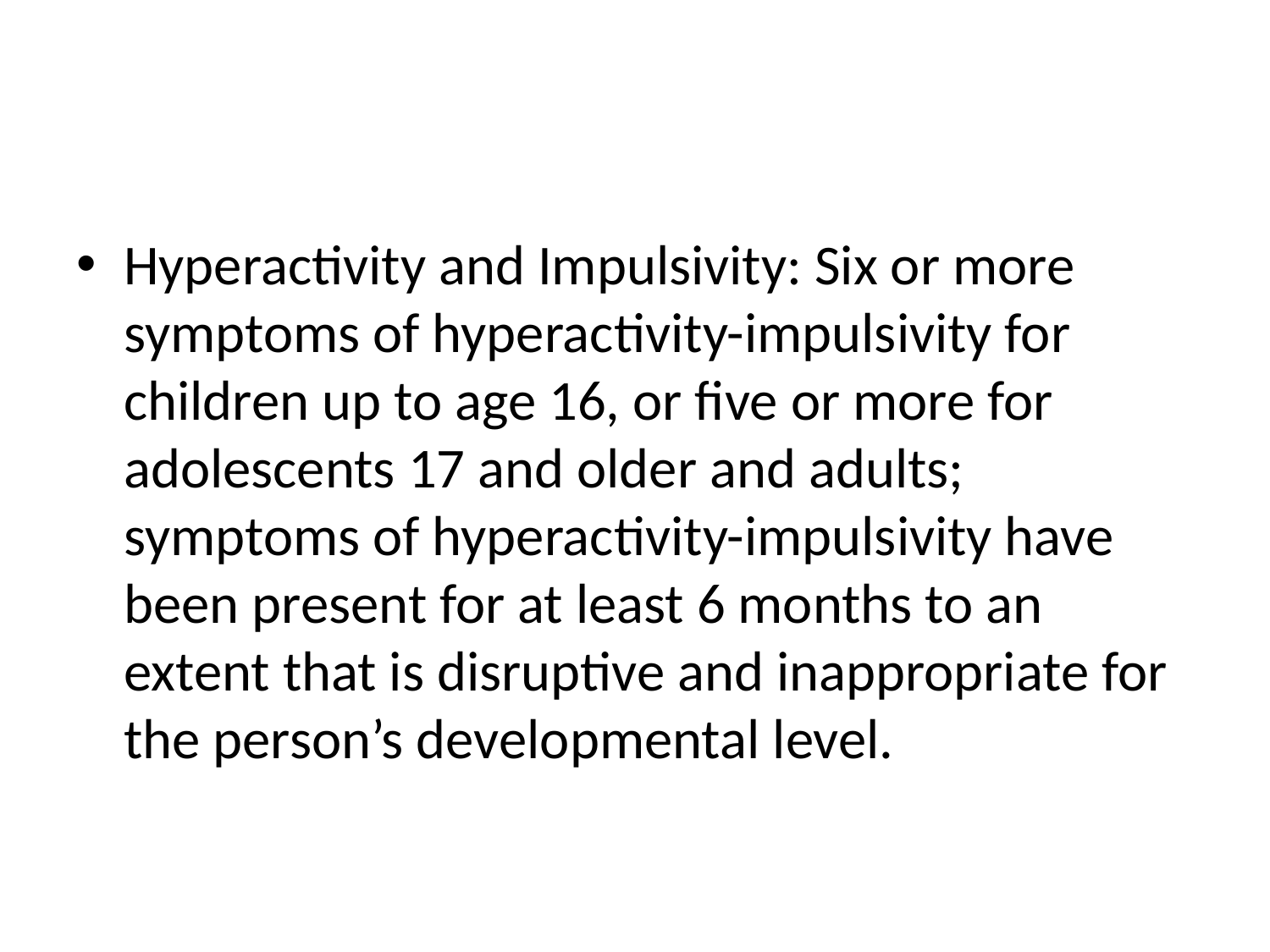

#
Hyperactivity and Impulsivity: Six or more symptoms of hyperactivity-impulsivity for children up to age 16, or five or more for adolescents 17 and older and adults; symptoms of hyperactivity-impulsivity have been present for at least 6 months to an extent that is disruptive and inappropriate for the person’s developmental level.